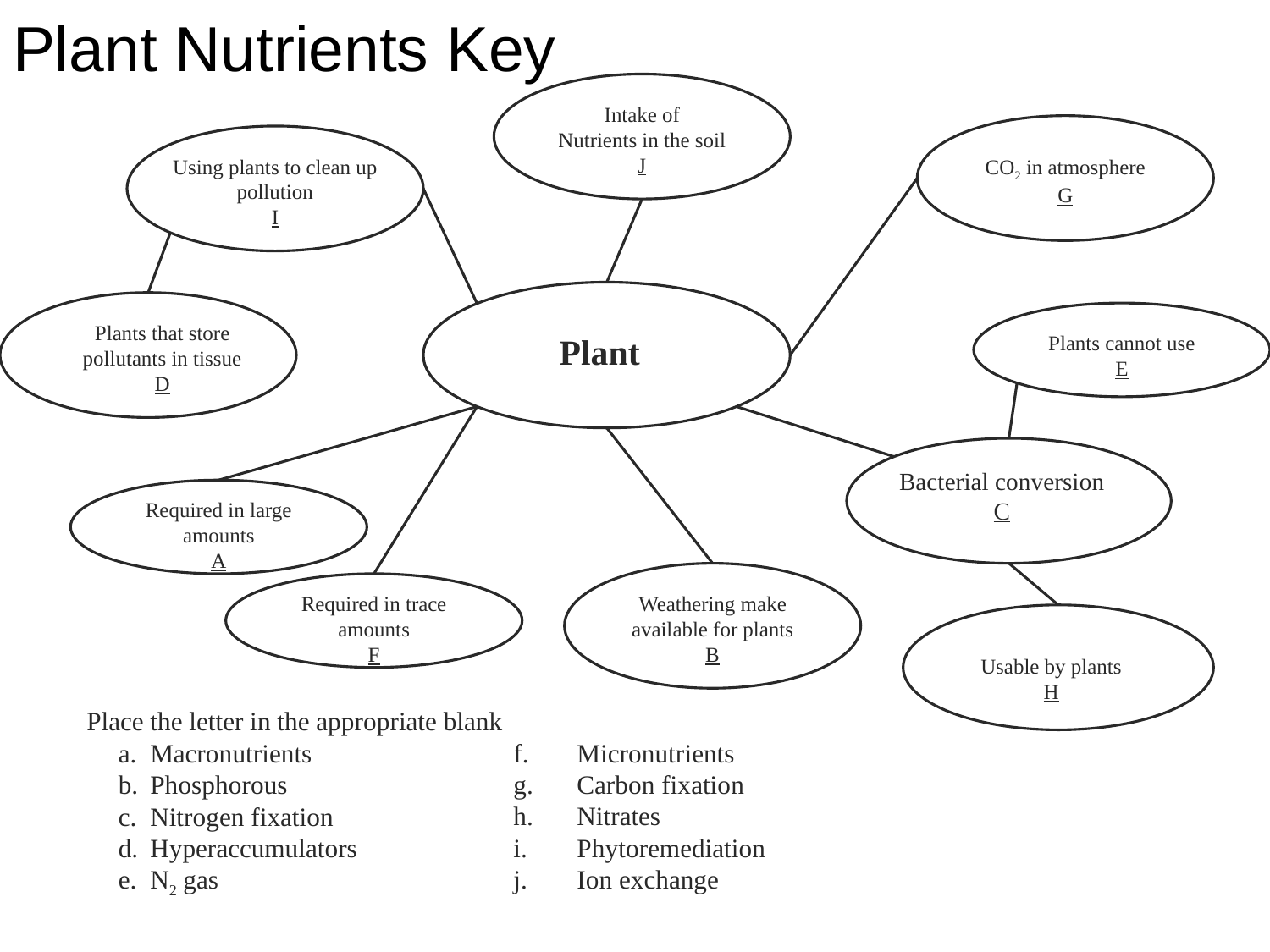

Plant Nutrients Key

Intake of
Nutrients in the soil
J

Using plants to clean up pollution
I
CO2 in atmosphere
G

Plants that store pollutants in tissue
D
Plant
Plants cannot use
E

Bacterial conversion
C

Required in large amounts
A

Required in trace amounts
F
Weathering make available for plants
B

Usable by plants
H
	Place the letter in the appropriate blank
Macronutrients
Phosphorous
Nitrogen fixation
Hyperaccumulators
N2 gas

Micronutrients
Carbon fixation
Nitrates
Phytoremediation
Ion exchange